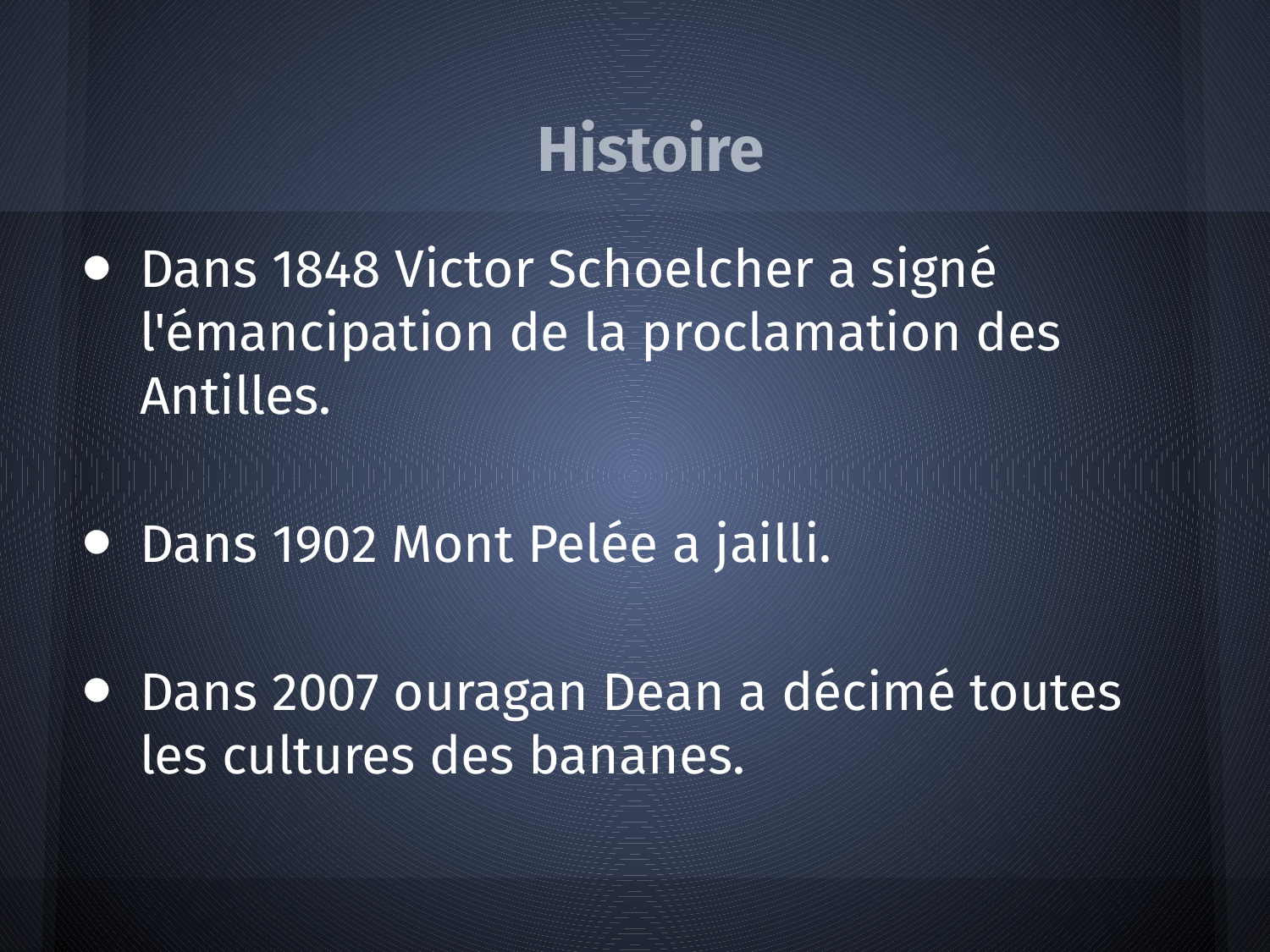

# Histoire
Dans 1848 Victor Schoelcher a signé l'émancipation de la proclamation des Antilles.

Dans 1902 Mont Pelée a jailli.

Dans 2007 ouragan Dean a décimé toutes les cultures des bananes.